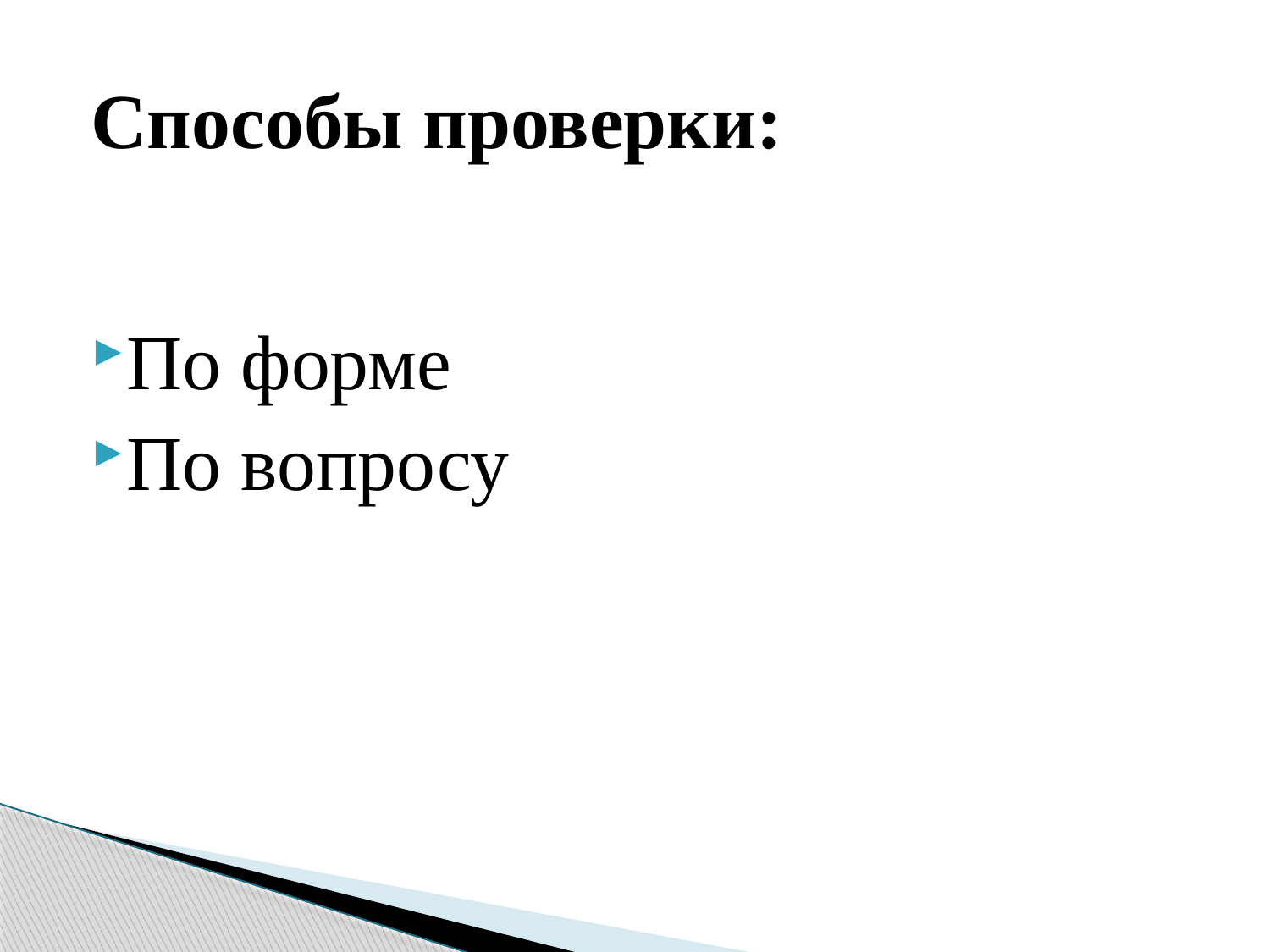

# Способы проверки:
По форме
По вопросу